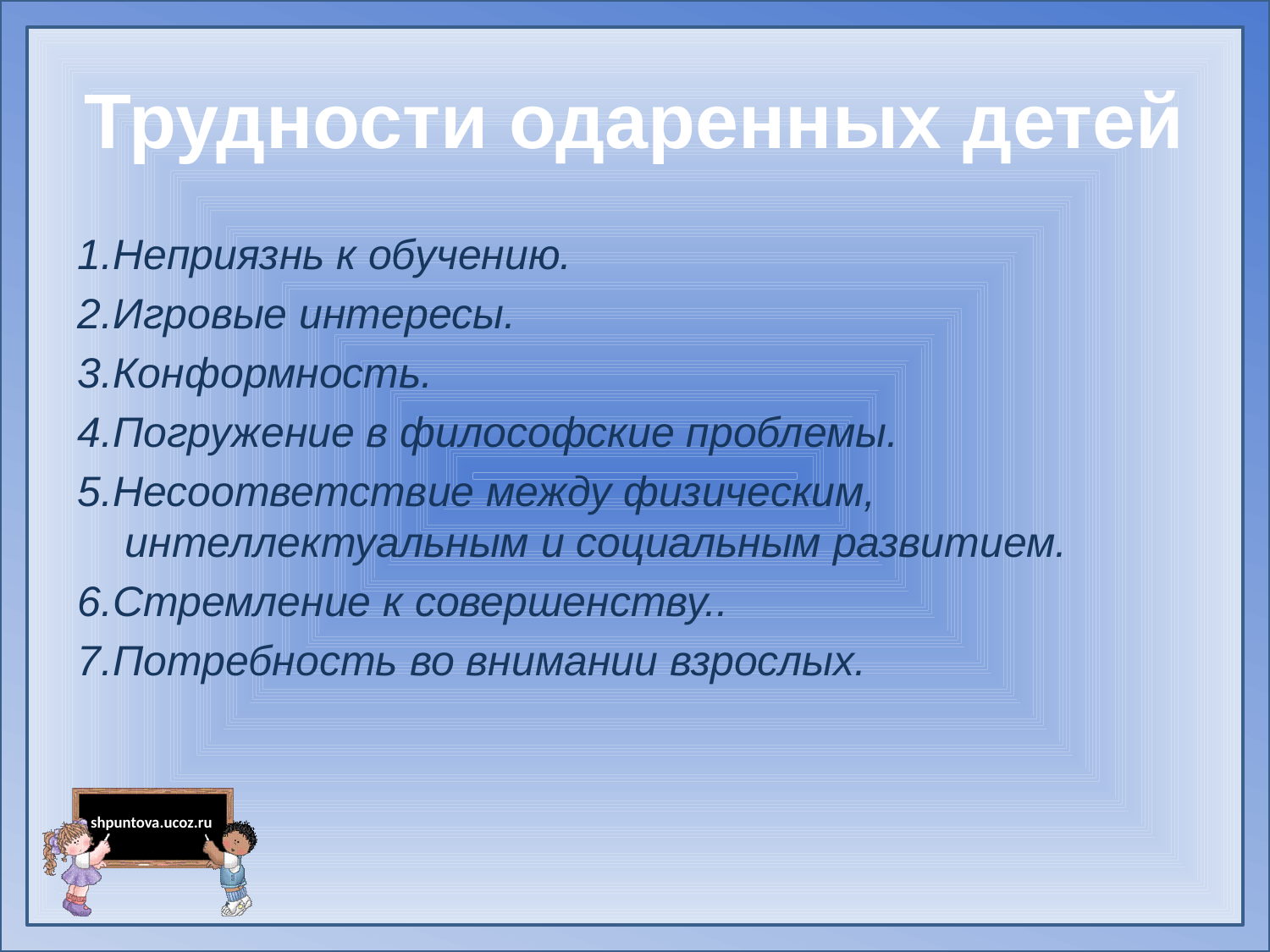

# Трудности одаренных детей
1.Неприязнь к обучению.
2.Игровые интересы.
3.Конформность.
4.Погружение в философские проблемы.
5.Несоответствие между физическим, интеллектуальным и социальным развитием.
6.Стремление к совершенству..
7.Потребность во внимании взрослых.